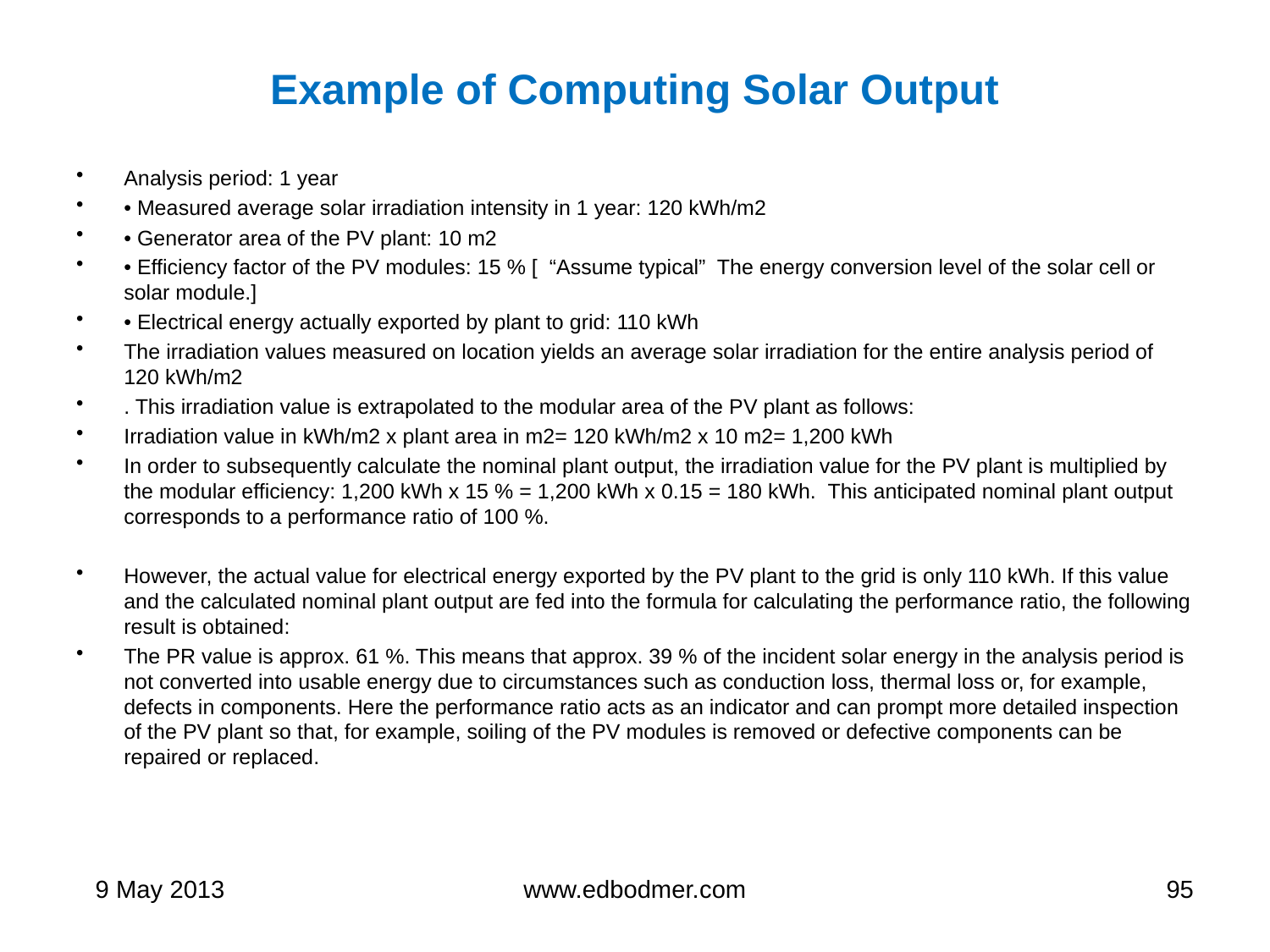

# Example of Computing Solar Output
Analysis period: 1 year
• Measured average solar irradiation intensity in 1 year: 120 kWh/m2
• Generator area of the PV plant: 10 m2
• Efficiency factor of the PV modules: 15 % [  “Assume typical”  The energy conversion level of the solar cell or solar module.]
• Electrical energy actually exported by plant to grid: 110 kWh
The irradiation values measured on location yields an average solar irradiation for the entire analysis period of 120 kWh/m2
. This irradiation value is extrapolated to the modular area of the PV plant as follows:
Irradiation value in kWh/m2 x plant area in m2= 120 kWh/m2 x 10 m2= 1,200 kWh
In order to subsequently calculate the nominal plant output, the irradiation value for the PV plant is multiplied by the modular efficiency: 1,200 kWh x 15 % = 1,200 kWh x 0.15 = 180 kWh.  This anticipated nominal plant output corresponds to a performance ratio of 100 %.

However, the actual value for electrical energy exported by the PV plant to the grid is only 110 kWh. If this value and the calculated nominal plant output are fed into the formula for calculating the performance ratio, the following result is obtained:
The PR value is approx. 61 %. This means that approx. 39 % of the incident solar energy in the analysis period is not converted into usable energy due to circumstances such as conduction loss, thermal loss or, for example, defects in components. Here the performance ratio acts as an indicator and can prompt more detailed inspection of the PV plant so that, for example, soiling of the PV modules is removed or defective components can be repaired or replaced.

9 May 2013
www.edbodmer.com
95